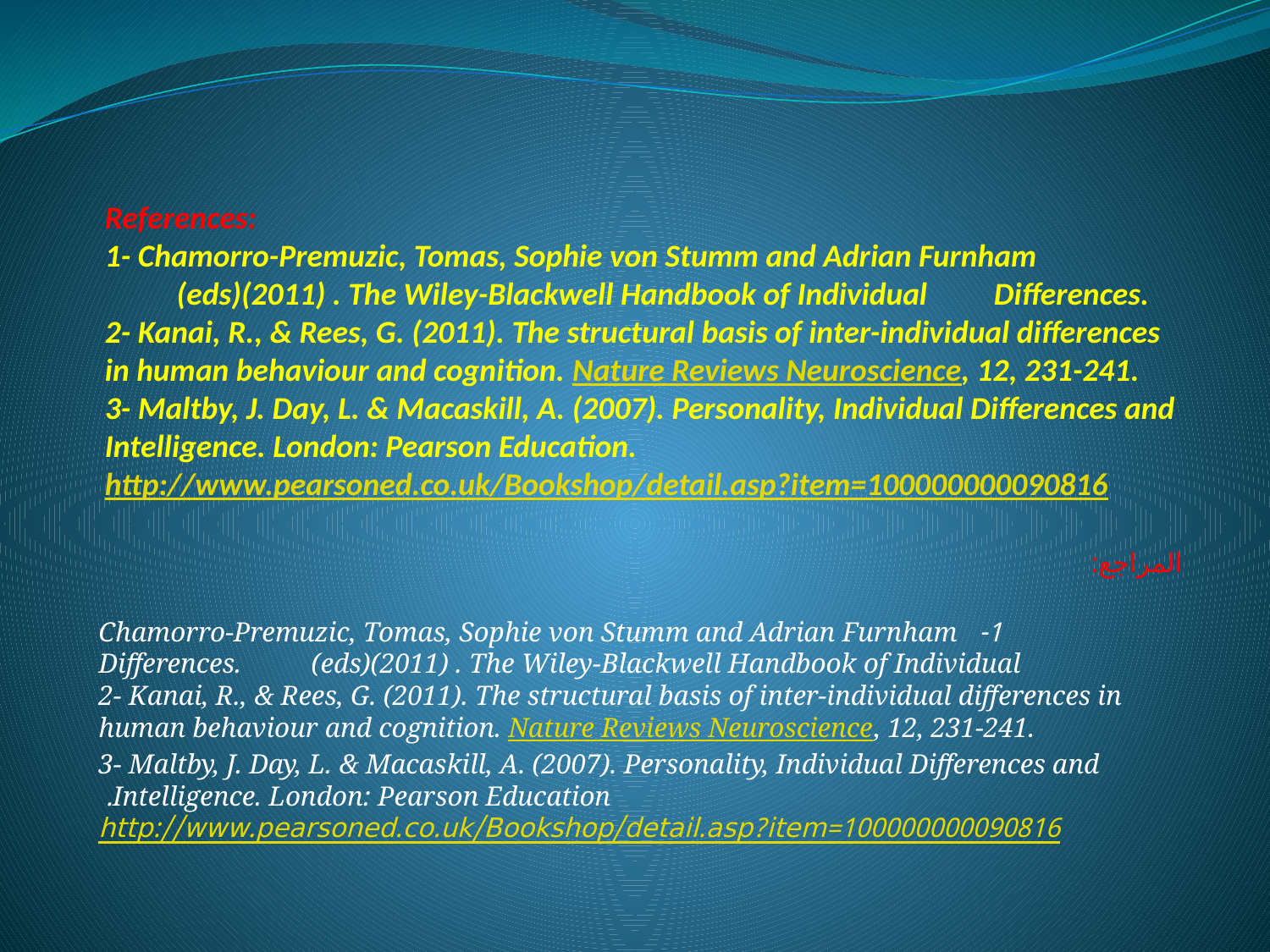

# References: 1- Chamorro-Premuzic, Tomas, Sophie von Stumm and Adrian Furnham (eds)(2011) . The Wiley-Blackwell Handbook of Individual	Differences. 2- Kanai, R., & Rees, G. (2011). The structural basis of inter-individual differences in human behaviour and cognition. Nature Reviews Neuroscience, 12, 231-241. 3- Maltby, J. Day, L. & Macaskill, A. (2007). Personality, Individual Differences and Intelligence. London: Pearson Education. http://www.pearsoned.co.uk/Bookshop/detail.asp?item=100000000090816
المراجع:
 1- Chamorro-Premuzic, Tomas, Sophie von Stumm and Adrian Furnham
          (eds)(2011) . The Wiley-Blackwell Handbook of Individual	Differences.
2- Kanai, R., & Rees, G. (2011). The structural basis of inter-individual differences in human behaviour and cognition. Nature Reviews Neuroscience, 12, 231-241.
3- Maltby, J. Day, L. & Macaskill, A. (2007). Personality, Individual Differences and Intelligence. London: Pearson Education. http://www.pearsoned.co.uk/Bookshop/detail.asp?item=100000000090816